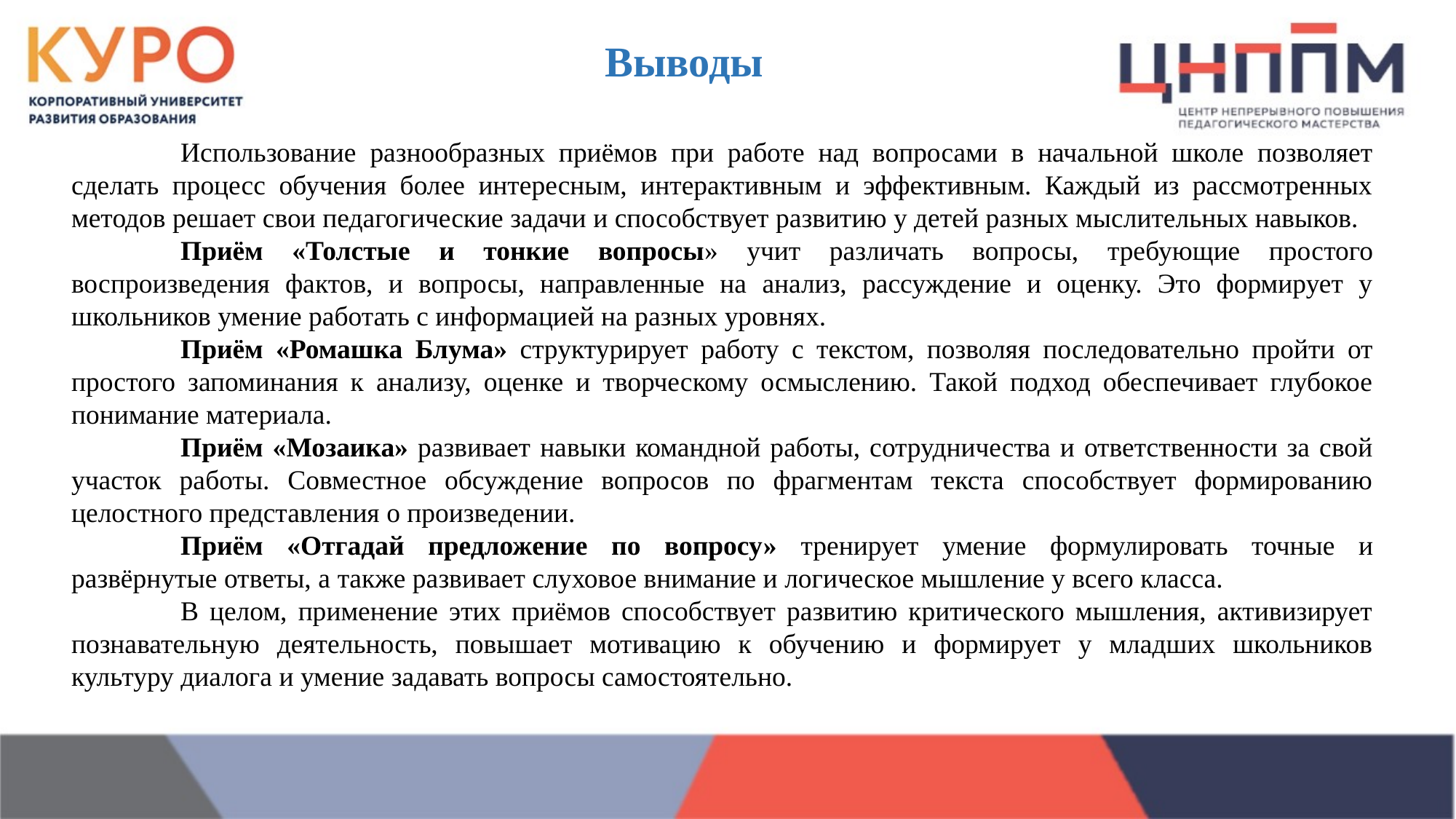

Выводы
	Использование разнообразных приёмов при работе над вопросами в начальной школе позволяет сделать процесс обучения более интересным, интерактивным и эффективным. Каждый из рассмотренных методов решает свои педагогические задачи и способствует развитию у детей разных мыслительных навыков.
	Приём «Толстые и тонкие вопросы» учит различать вопросы, требующие простого воспроизведения фактов, и вопросы, направленные на анализ, рассуждение и оценку. Это формирует у школьников умение работать с информацией на разных уровнях.
	Приём «Ромашка Блума» структурирует работу с текстом, позволяя последовательно пройти от простого запоминания к анализу, оценке и творческому осмыслению. Такой подход обеспечивает глубокое понимание материала.
	Приём «Мозаика» развивает навыки командной работы, сотрудничества и ответственности за свой участок работы. Совместное обсуждение вопросов по фрагментам текста способствует формированию целостного представления о произведении.
	Приём «Отгадай предложение по вопросу» тренирует умение формулировать точные и развёрнутые ответы, а также развивает слуховое внимание и логическое мышление у всего класса.
	В целом, применение этих приёмов способствует развитию критического мышления, активизирует познавательную деятельность, повышает мотивацию к обучению и формирует у младших школьников культуру диалога и умение задавать вопросы самостоятельно.